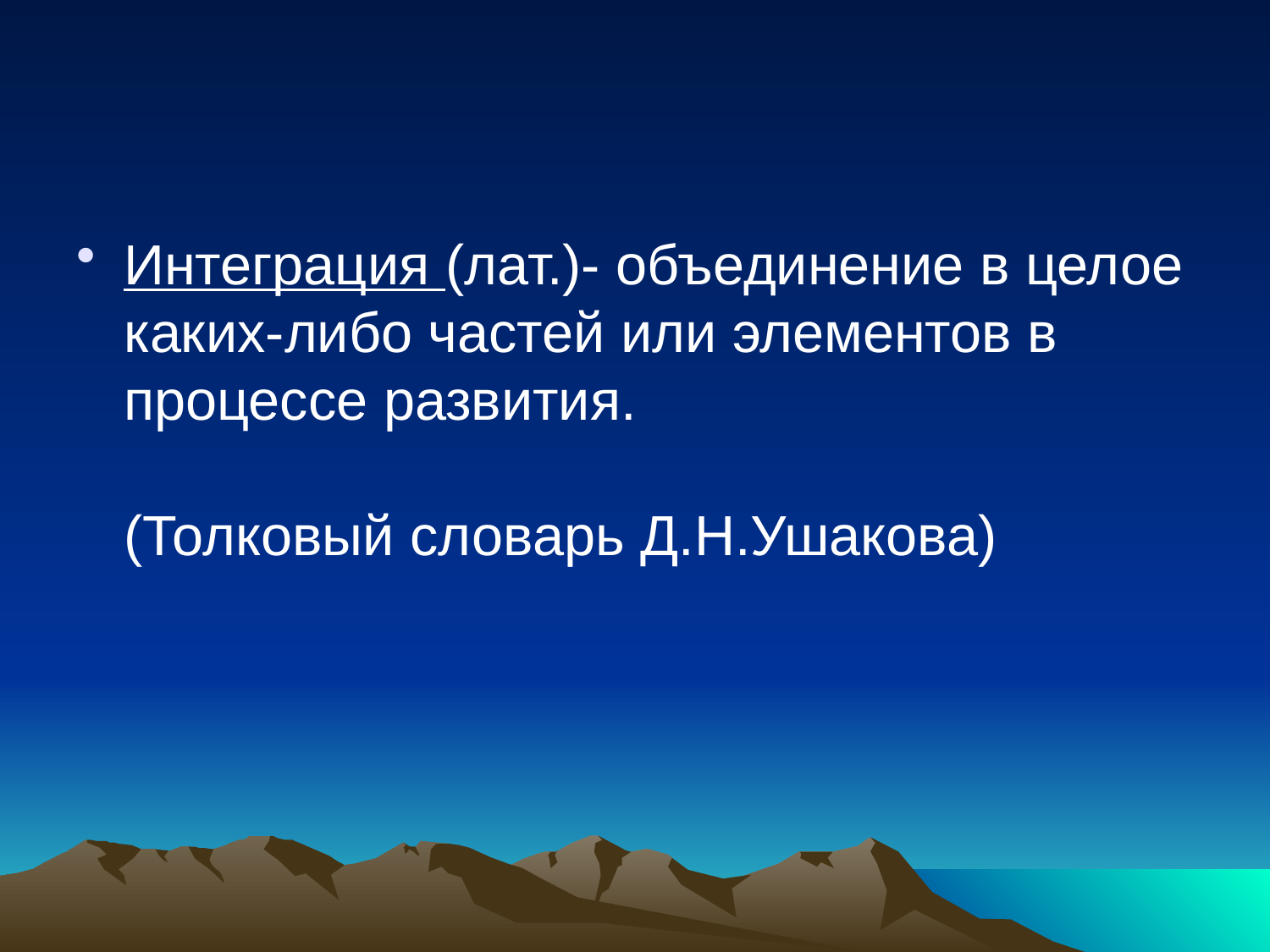

#
Интеграция (лат.)- объединение в целое каких-либо частей или элементов в процессе развития.
(Толковый словарь Д.Н.Ушакова)